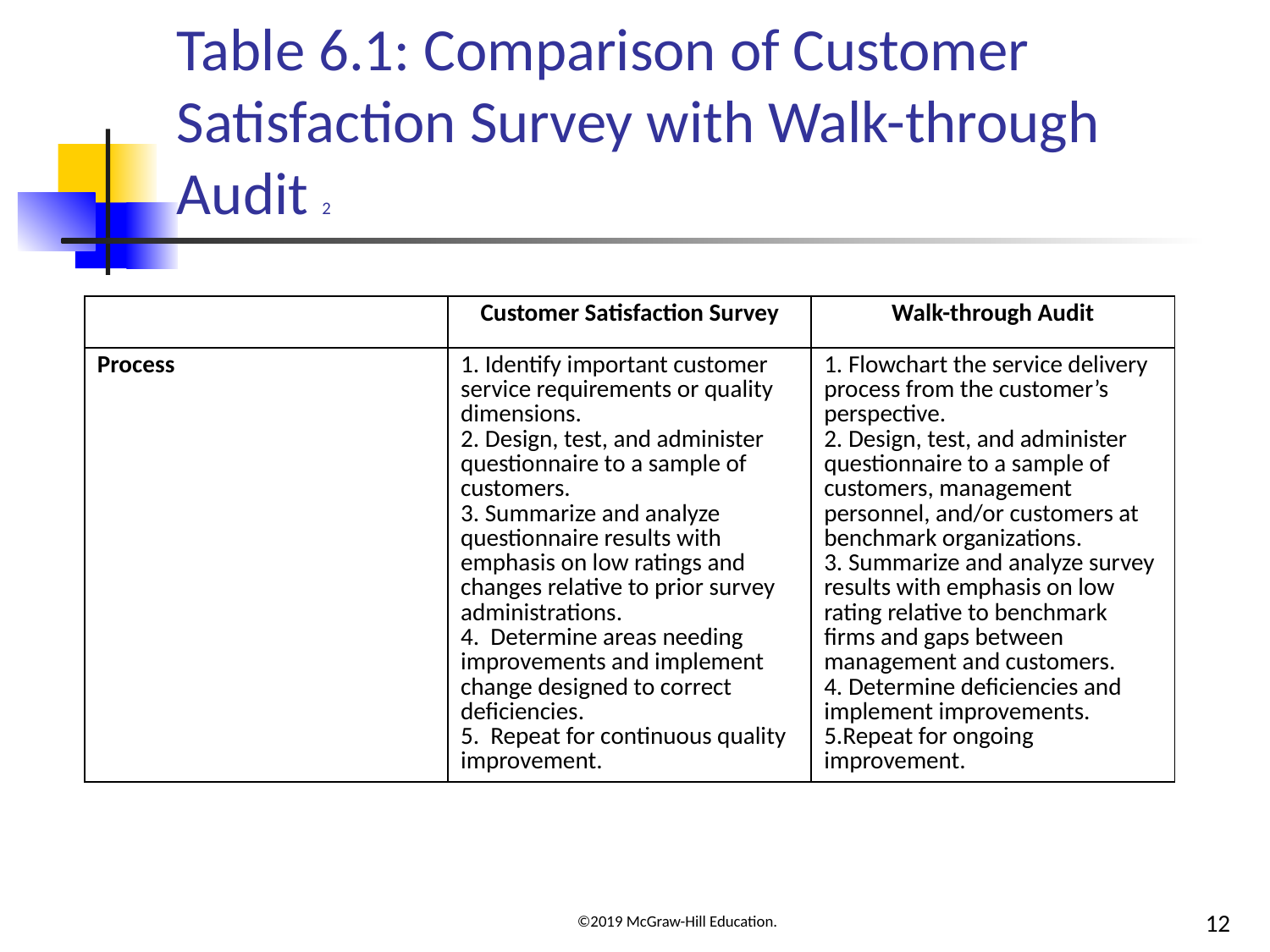

# Table 6.1: Comparison of Customer Satisfaction Survey with Walk-through Audit 2
| Blank | Customer Satisfaction Survey | Walk-through Audit |
| --- | --- | --- |
| Process | 1. Identify important customer service requirements or quality dimensions. 2. Design, test, and administer questionnaire to a sample of customers. 3. Summarize and analyze questionnaire results with emphasis on low ratings and changes relative to prior survey administrations. 4. Determine areas needing improvements and implement change designed to correct deficiencies. 5. Repeat for continuous quality improvement. | 1. Flowchart the service delivery process from the customer’s perspective. 2. Design, test, and administer questionnaire to a sample of customers, management personnel, and/or customers at benchmark organizations. 3. Summarize and analyze survey results with emphasis on low rating relative to benchmark firms and gaps between management and customers. 4. Determine deficiencies and implement improvements. 5.Repeat for ongoing improvement. |